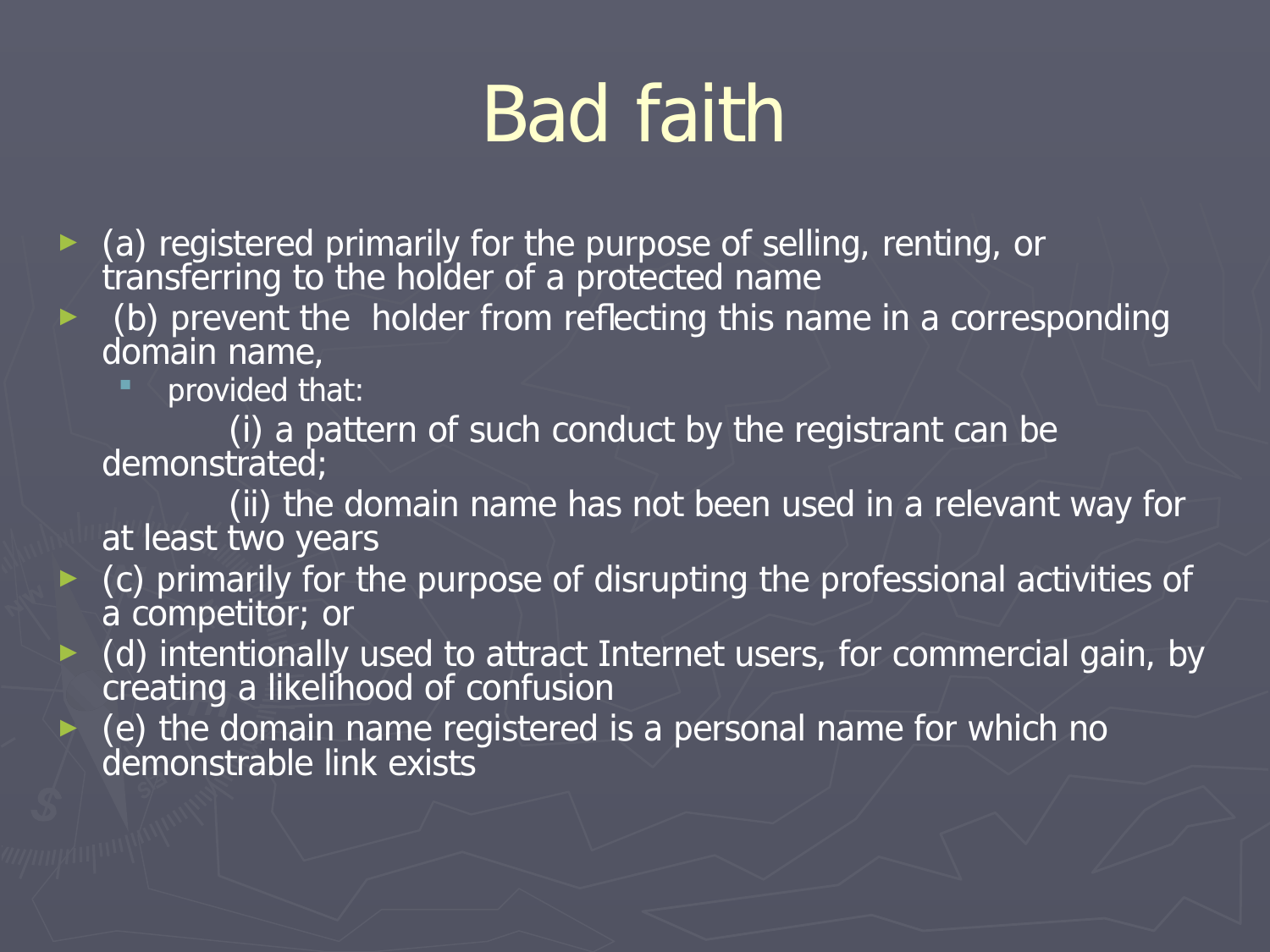

Bad faith
(a) registered primarily for the purpose of selling, renting, or transferring to the holder of a protected name
 (b) prevent the  holder from reflecting this name in a corresponding domain name,
 provided that:
		(i) a pattern of such conduct by the registrant can be demonstrated;
		(ii) the domain name has not been used in a relevant way for at least two years
(c) primarily for the purpose of disrupting the professional activities of a competitor; or
(d) intentionally used to attract Internet users, for commercial gain, by creating a likelihood of confusion
(e) the domain name registered is a personal name for which no demonstrable link exists